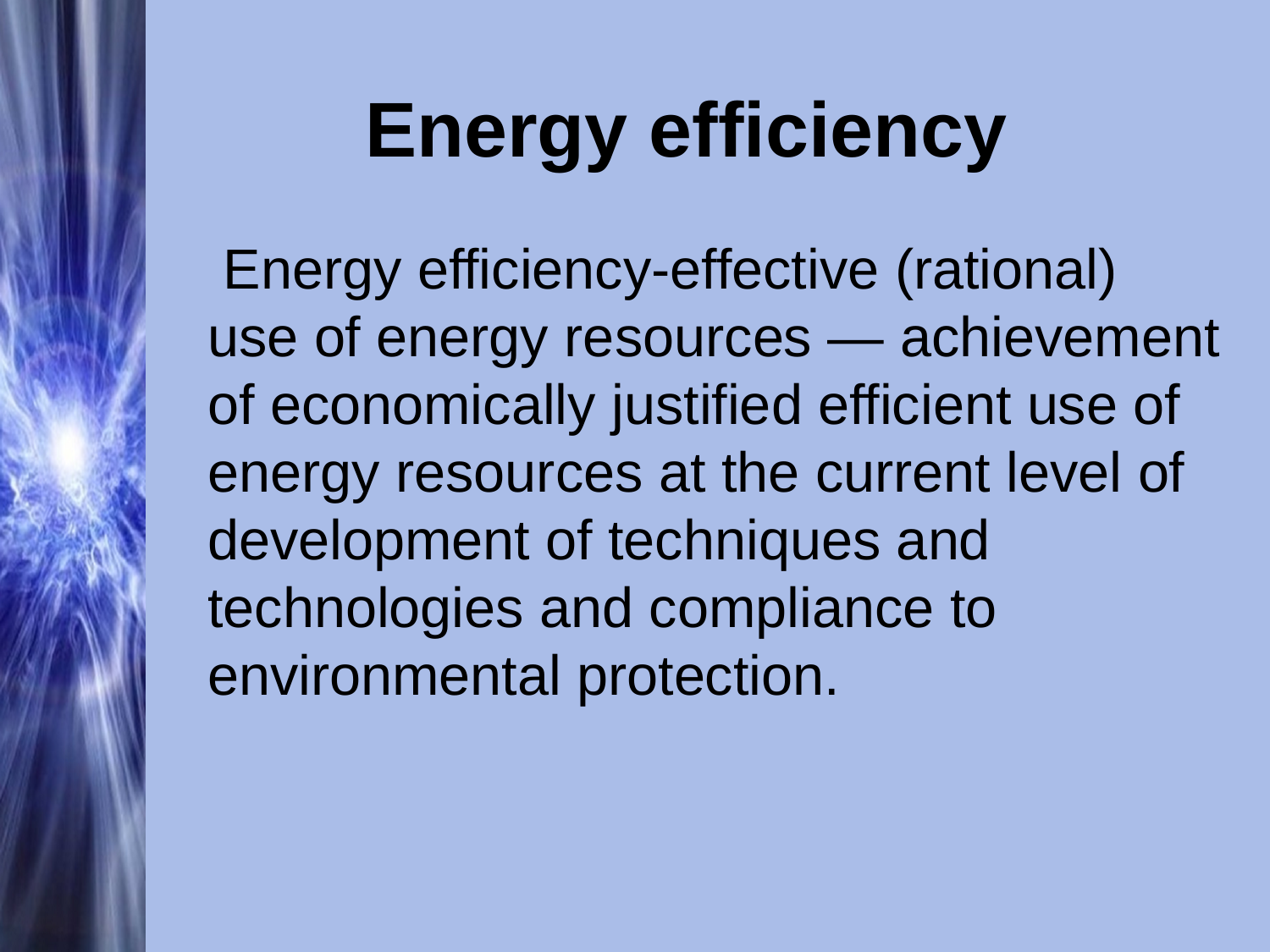

# Energy efficiency
 Energy efficiency-effective (rational) use of energy resources — achievement of economically justified efficient use of energy resources at the current level of development of techniques and technologies and compliance to environmental protection.